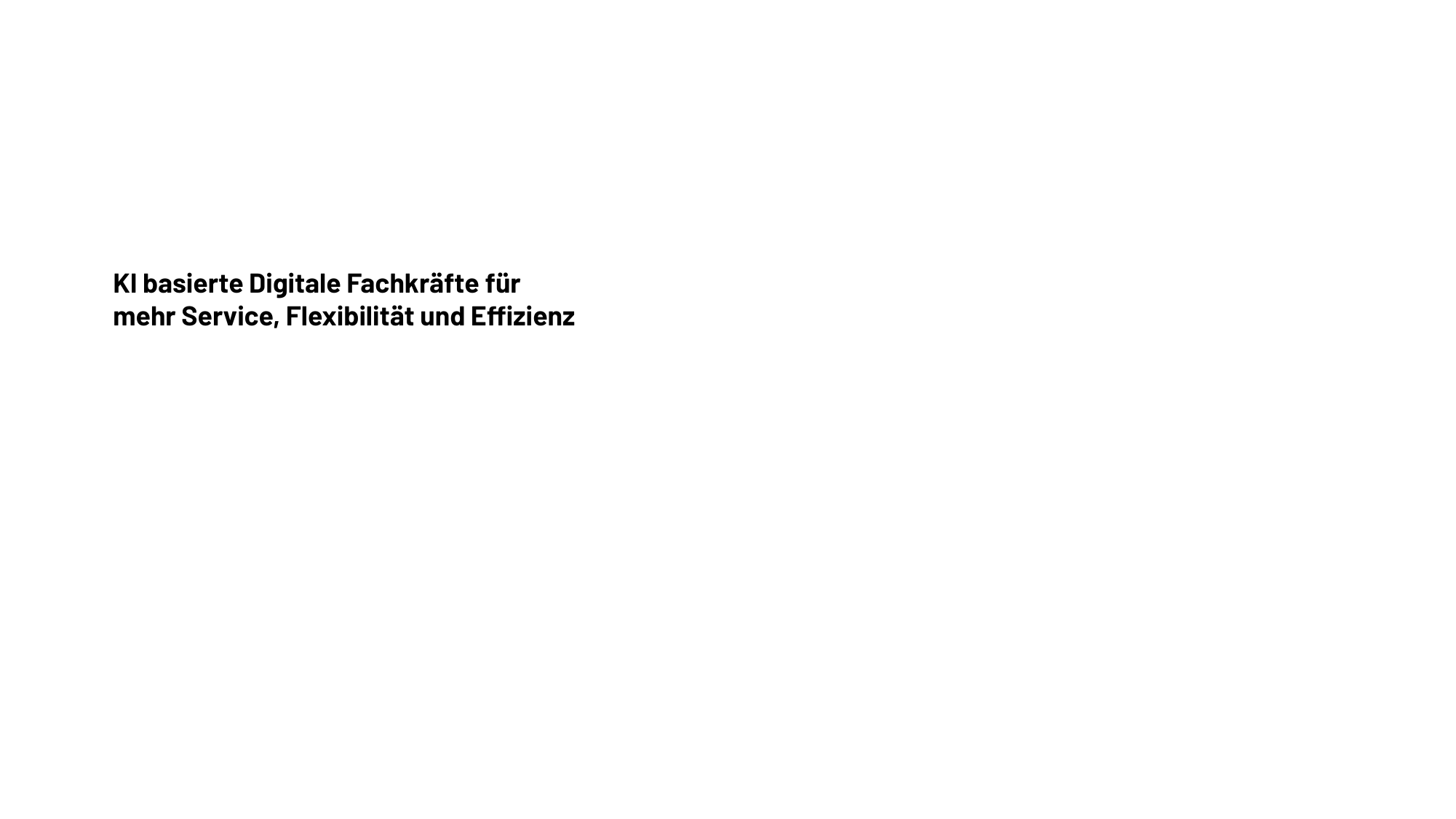

KI basierte Digitale Fachkräfte für
mehr Service, Flexibilität und Effizienz